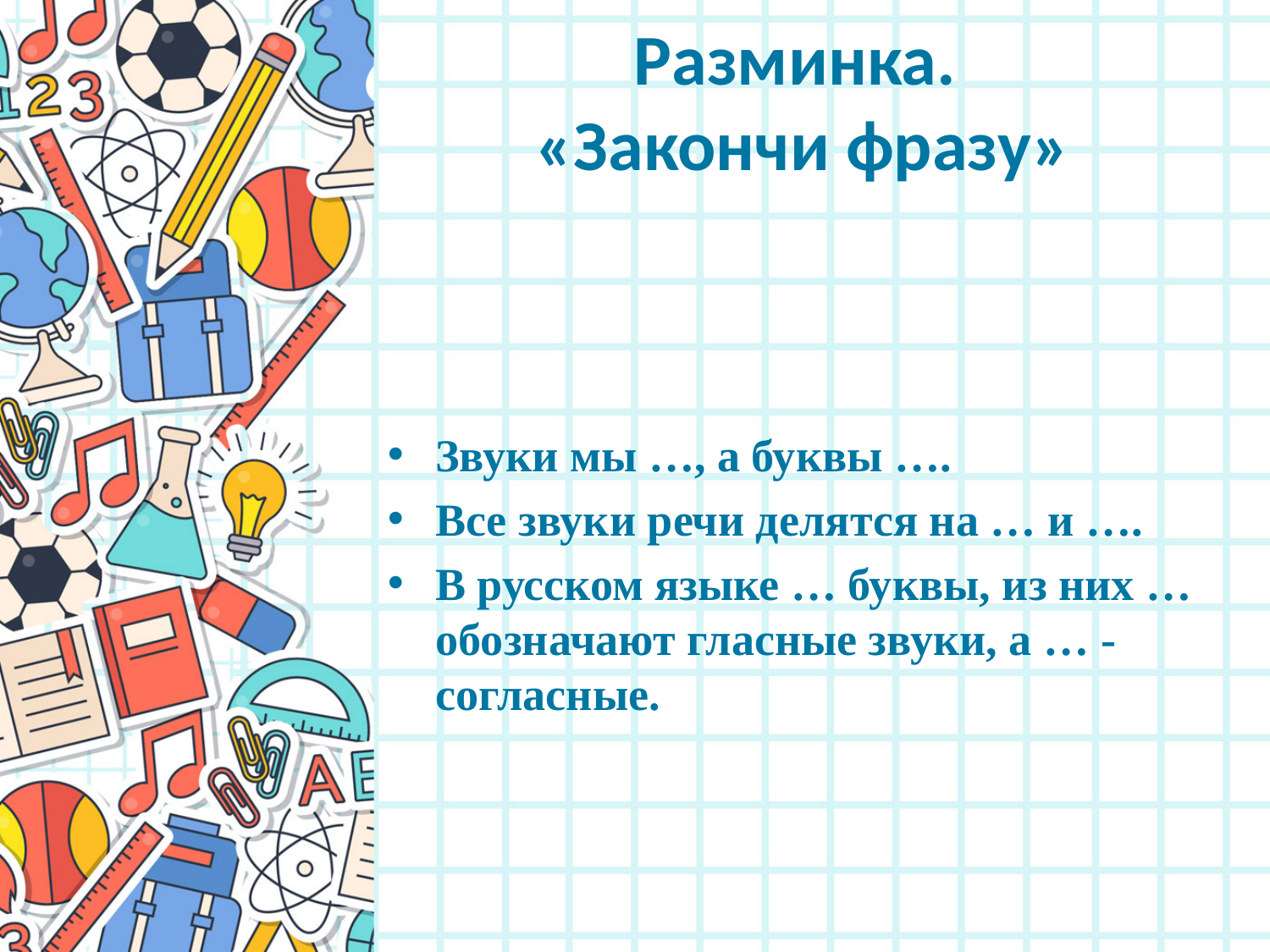

# Разминка. «Закончи фразу»

Звуки мы …, а буквы ….
Все звуки речи делятся на … и ….
В русском языке … буквы, из них … обозначают гласные звуки, а … - согласные.